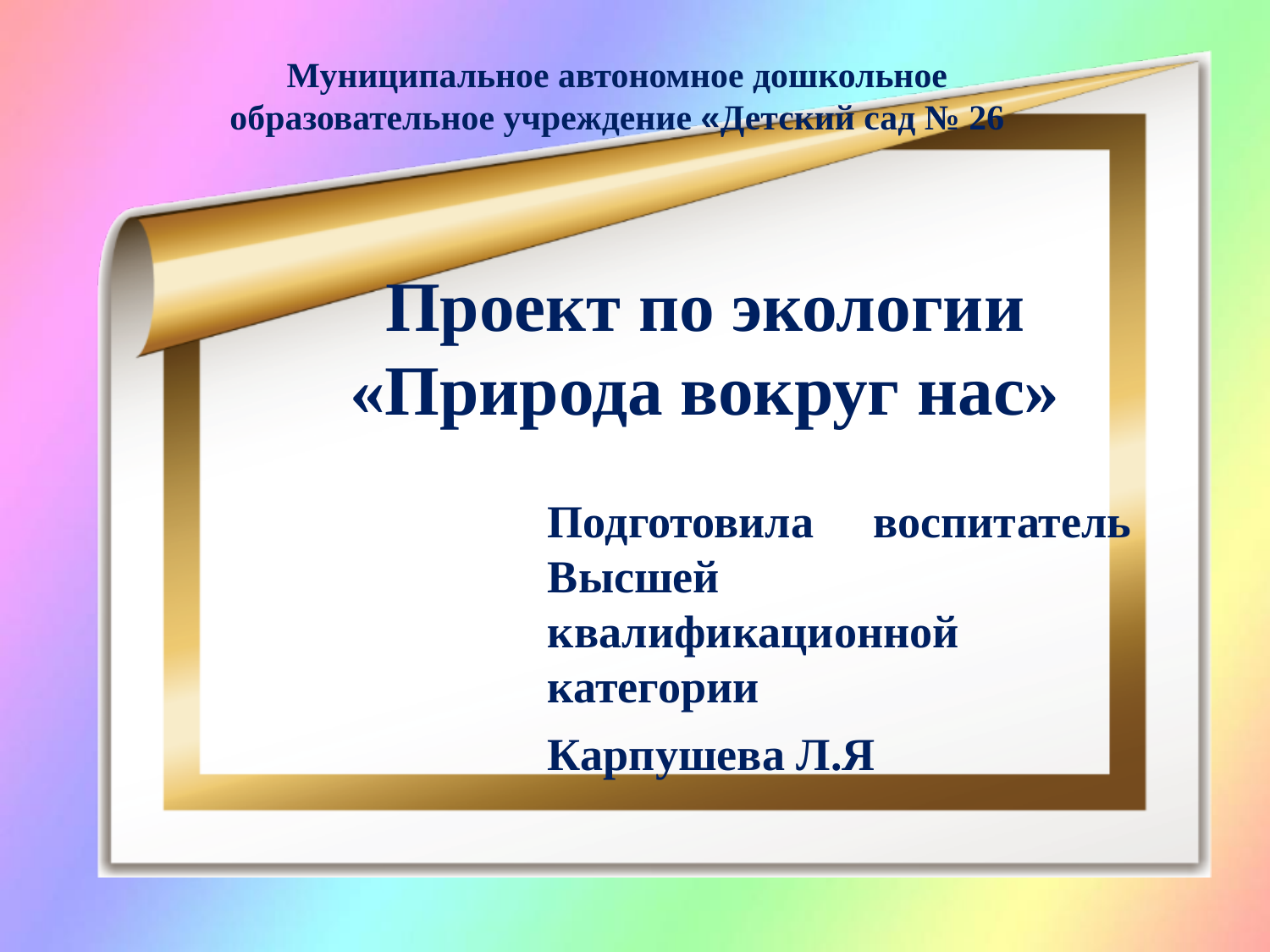

Муниципальное автономное дошкольное образовательное учреждение «Детский сад № 26

Проект по экологии
«Природа вокруг нас»

#
Подготовила воспитатель Высшей квалификационной категории
Карпушева Л.Я